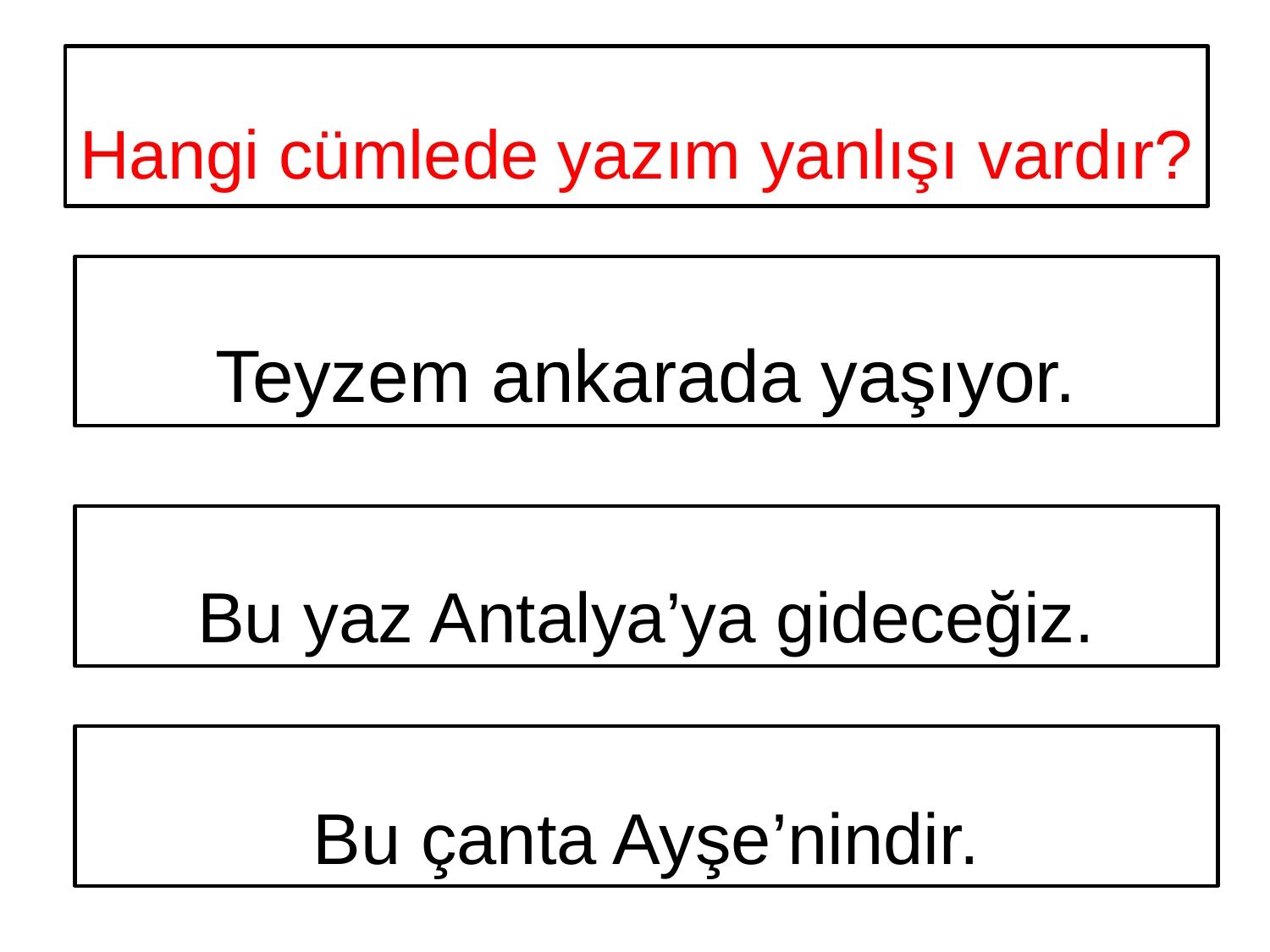

Hangi cümlede yazım yanlışı vardır?

Teyzem ankarada yaşıyor.

Bu yaz Antalya’ya gideceğiz.

Bu çanta Ayşe’nindir.